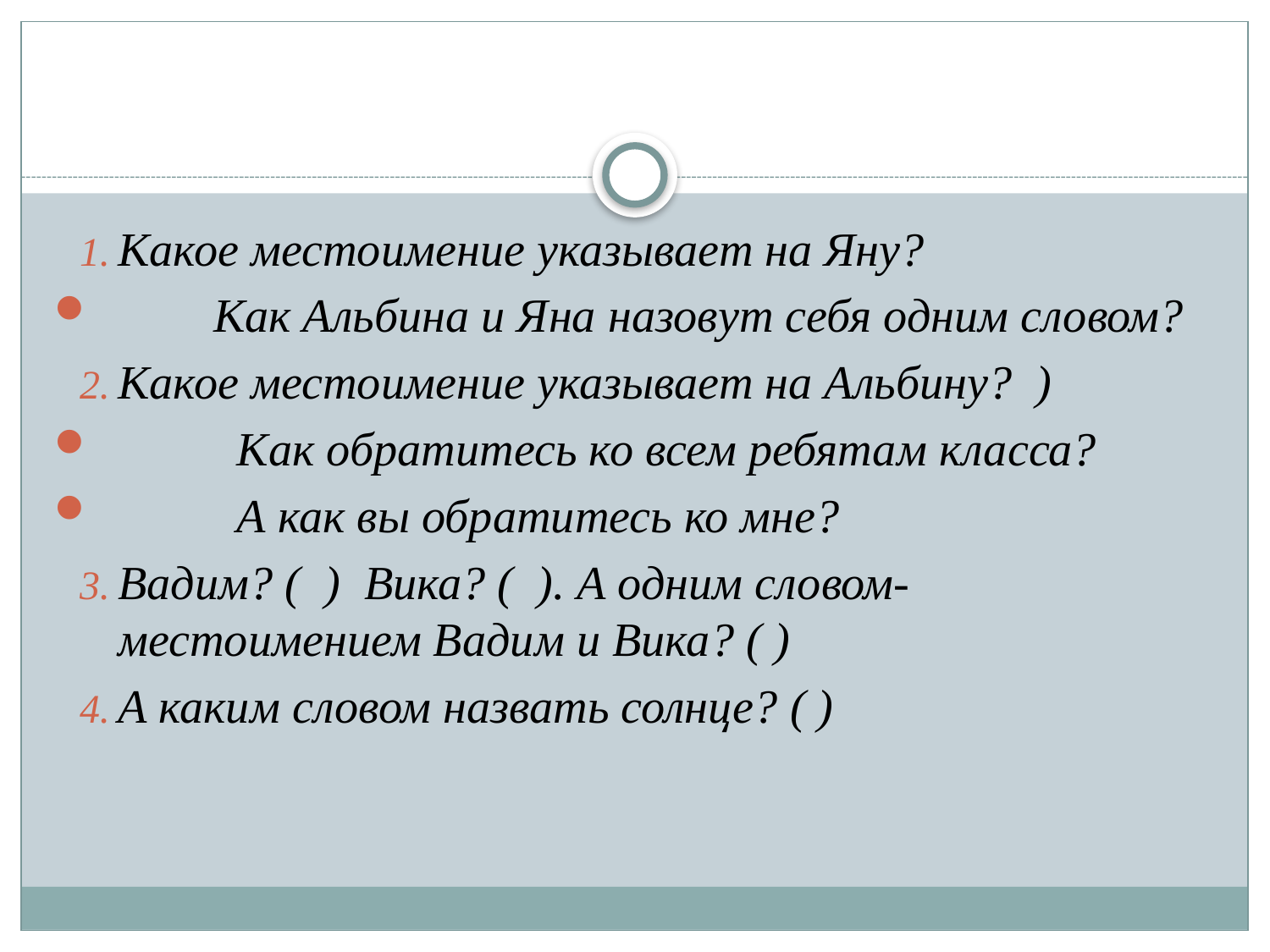

#
Какое местоимение указывает на Яну?
          Как Альбина и Яна назовут себя одним словом?
Какое местоимение указывает на Альбину?  )
            Как обратитесь ко всем ребятам класса?
            А как вы обратитесь ко мне?
Вадим? (  )  Вика? (  ). А одним словом- местоимением Вадим и Вика? ( )
А каким словом назвать солнце? ( )